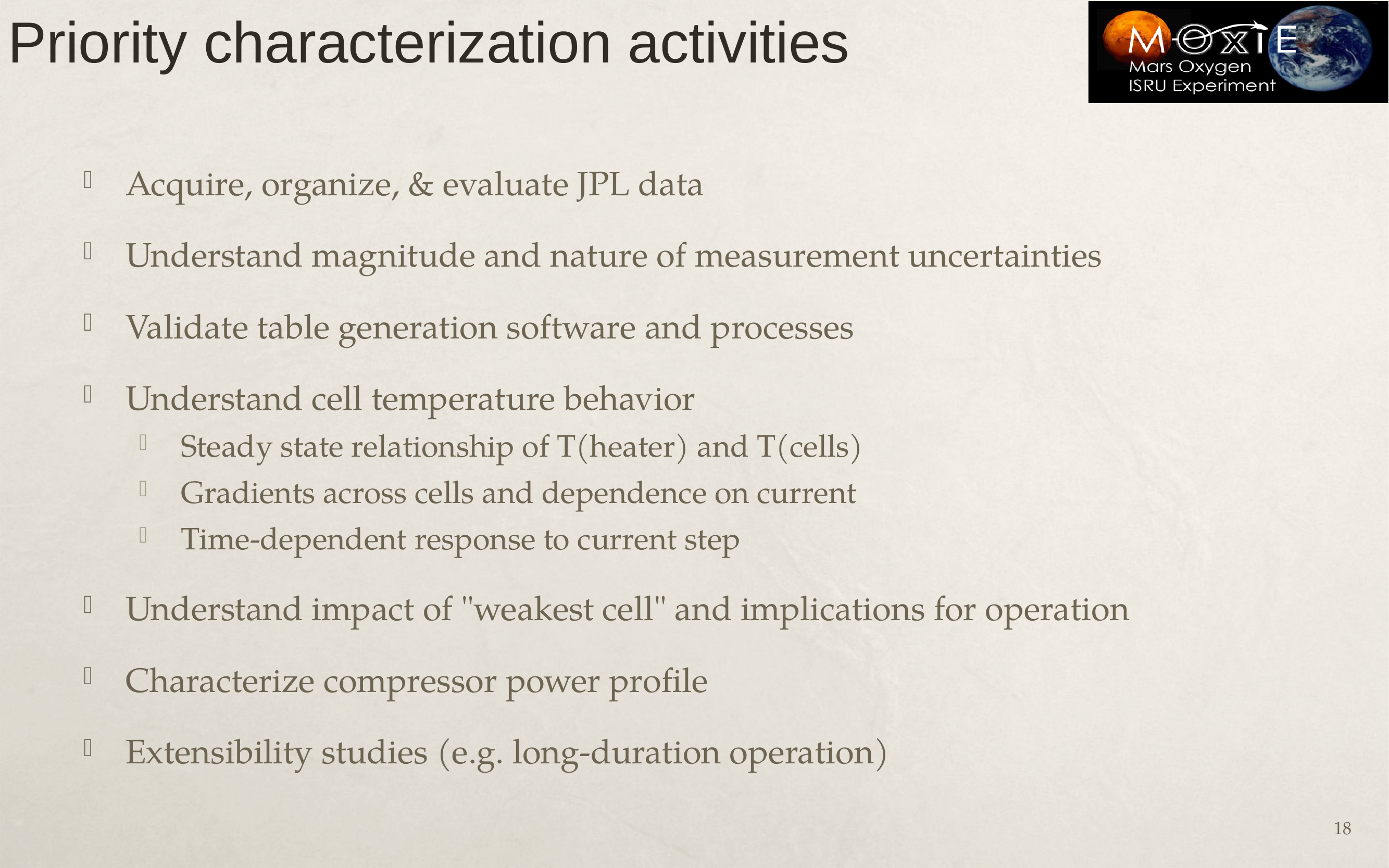

# Priority characterization activities
Acquire, organize, & evaluate JPL data
Understand magnitude and nature of measurement uncertainties
Validate table generation software and processes
Understand cell temperature behavior
Steady state relationship of T(heater) and T(cells)
Gradients across cells and dependence on current
Time-dependent response to current step
Understand impact of "weakest cell" and implications for operation
Characterize compressor power profile
Extensibility studies (e.g. long-duration operation)
18